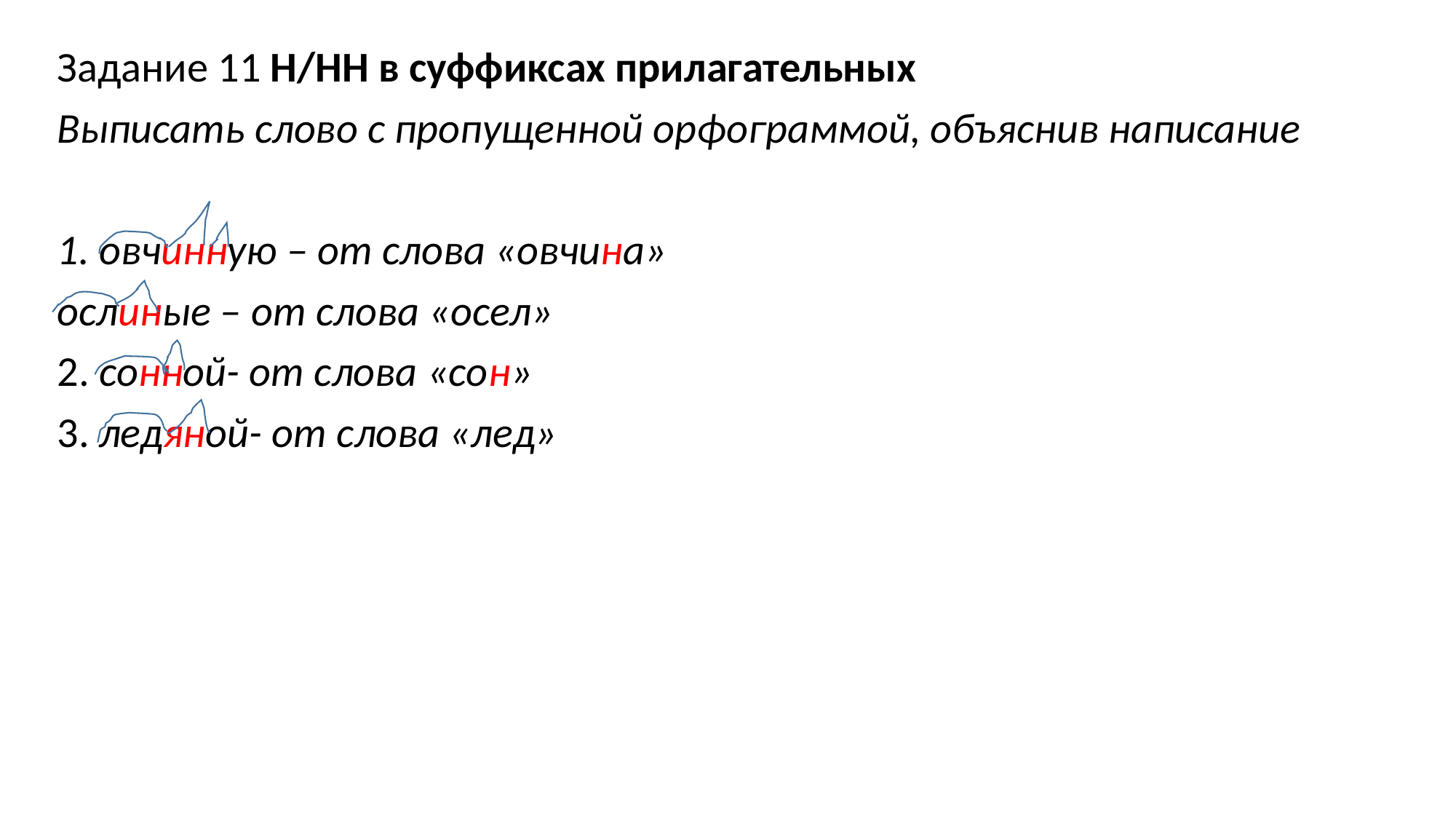

Задание 11 Н/НН в суффиксах прилагательных
Выписать слово с пропущенной орфограммой, объяснив написание

1. овчинную – от слова «овчина»
ослиные – от слова «осел»
2. сонной- от слова «сон»
3. ледяной- от слова «лед»